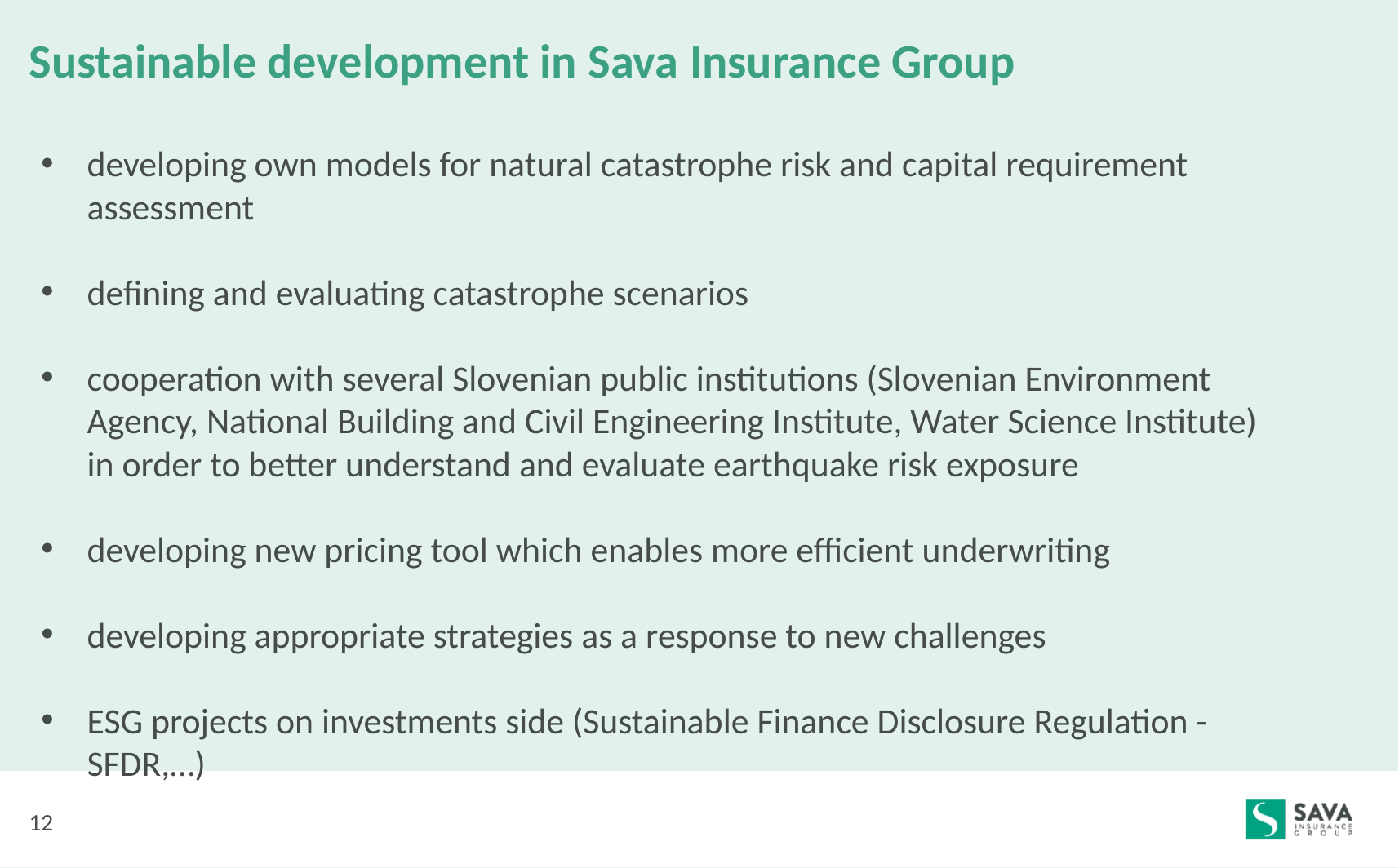

# Sustainable development in Sava Insurance Group
developing own models for natural catastrophe risk and capital requirement assessment

defining and evaluating catastrophe scenarios

cooperation with several Slovenian public institutions (Slovenian Environment Agency, National Building and Civil Engineering Institute, Water Science Institute) in order to better understand and evaluate earthquake risk exposure

developing new pricing tool which enables more efficient underwriting

developing appropriate strategies as a response to new challenges

ESG projects on investments side (Sustainable Finance Disclosure Regulation -SFDR,…)

12